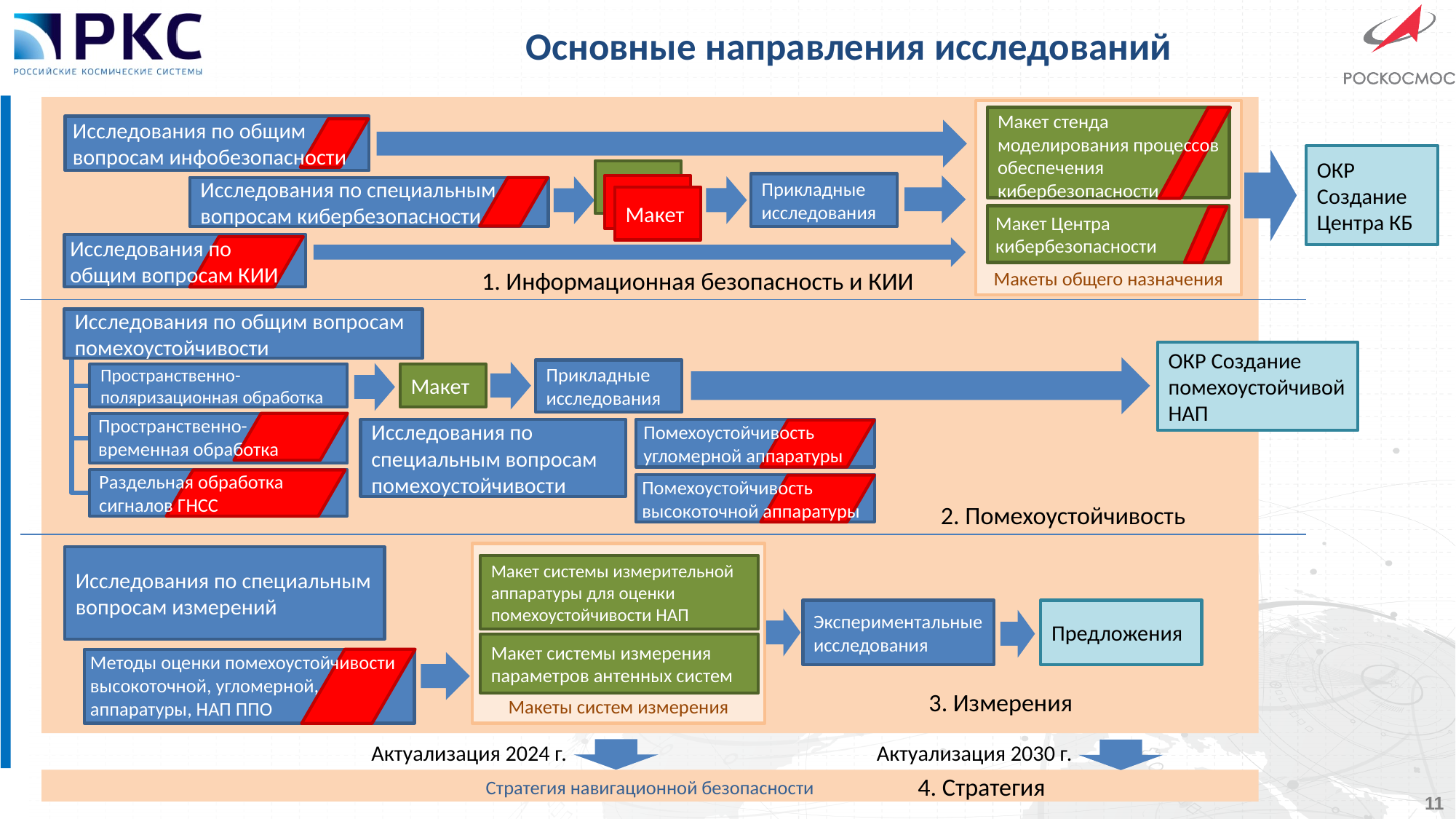

Основные направления исследований

Макеты общего назначения
Макет стенда моделирования процессов обеспечения кибербезопасности

Исследования по общим вопросам инфобезопасности

ОКР Создание Центра КБ

Макет
Прикладные исследования

Макет

Исследования по специальным вопросам кибербезопасности

Макет
Макет Центра кибербезопасности

Исследования по общим вопросам КИИ

1. Информационная безопасность и КИИ
Исследования по общим вопросам помехоустойчивости
ОКР Создание помехоустойчивой НАП

Прикладные исследования

Пространственно-поляризационная обработка
Макет
Пространственно-временная обработка

Помехоустойчивость угломерной аппаратуры
Исследования по специальным вопросам помехоустойчивости

Раздельная обработка сигналов ГНСС

Помехоустойчивость высокоточной аппаратуры

2. Помехоустойчивость
Макеты систем измерения
Исследования по специальным вопросам измерений
Макет системы измерительной аппаратуры для оценки помехоустойчивости НАП
Экспериментальные исследования
Предложения

Макет системы измерения параметров антенных систем
Методы оценки помехоустойчивости высокоточной, угломерной,  аппаратуры, НАП ППО

3. Измерения

Актуализация 2024 г.
Актуализация 2030 г.
4. Стратегия
Стратегия навигационной безопасности